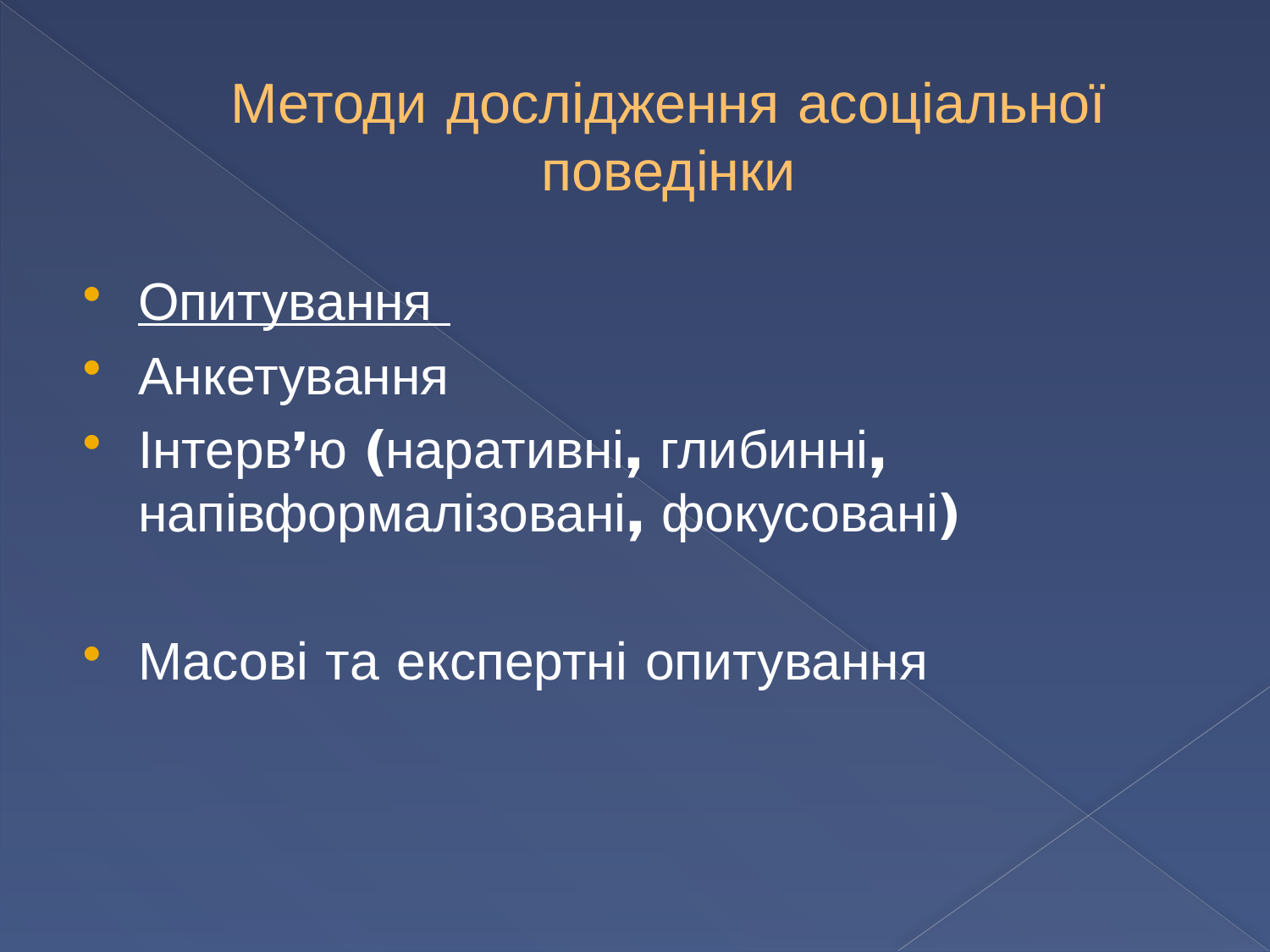

# Методи дослідження асоціальної поведінки
Опитування
Анкетування
Інтерв’ю (наративні, глибинні, напівформалізовані, фокусовані)

Масові та експертні опитування